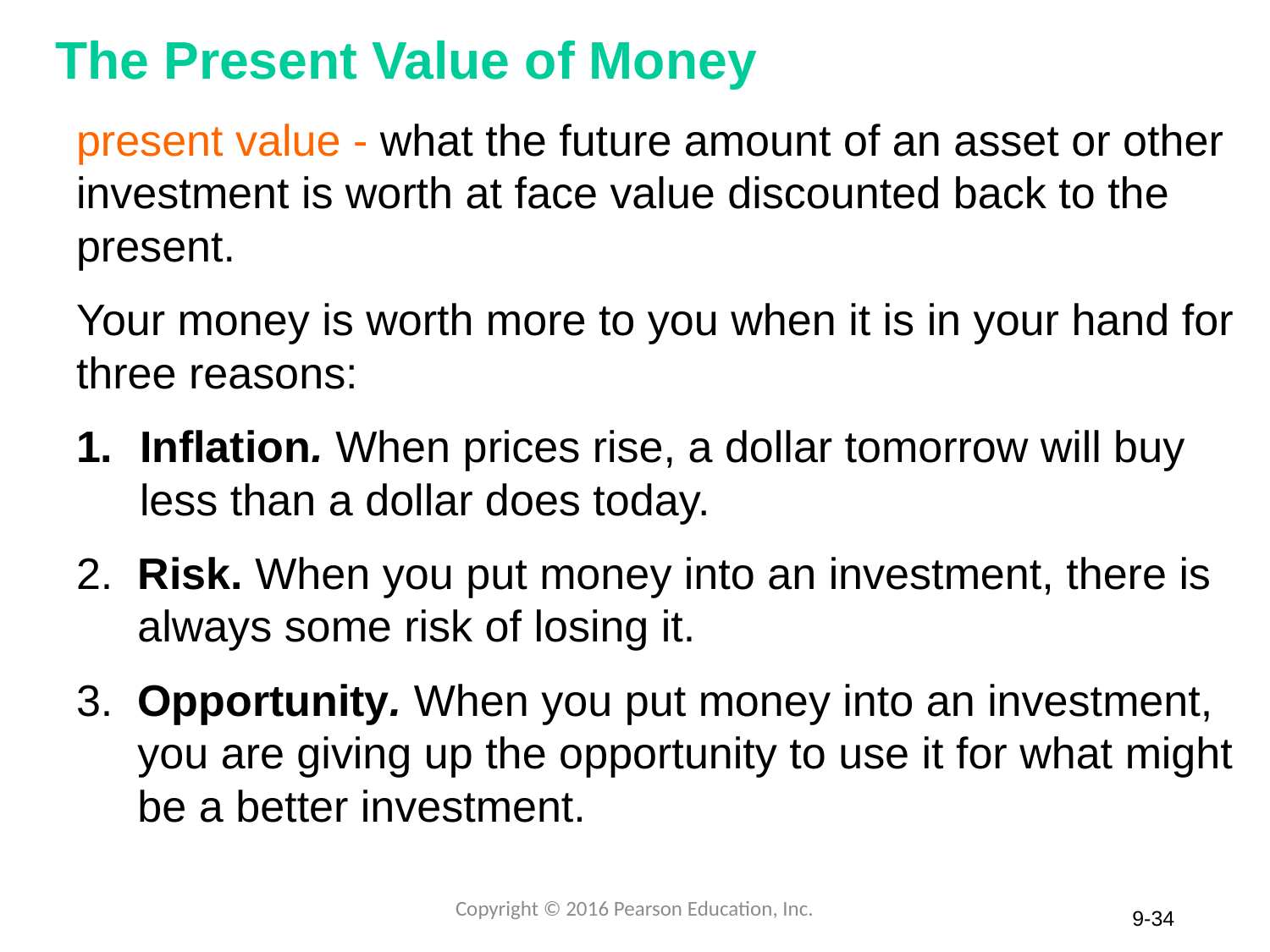

# The Present Value of Money
present value - what the future amount of an asset or other investment is worth at face value discounted back to the present.

Your money is worth more to you when it is in your hand for three reasons:

Inflation. When prices rise, a dollar tomorrow will buy less than a dollar does today.

2.  Risk. When you put money into an investment, there is
     always some risk of losing it.

3.  Opportunity. When you put money into an investment,
     you are giving up the opportunity to use it for what might
     be a better investment.

Copyright © 2016 Pearson Education, Inc.